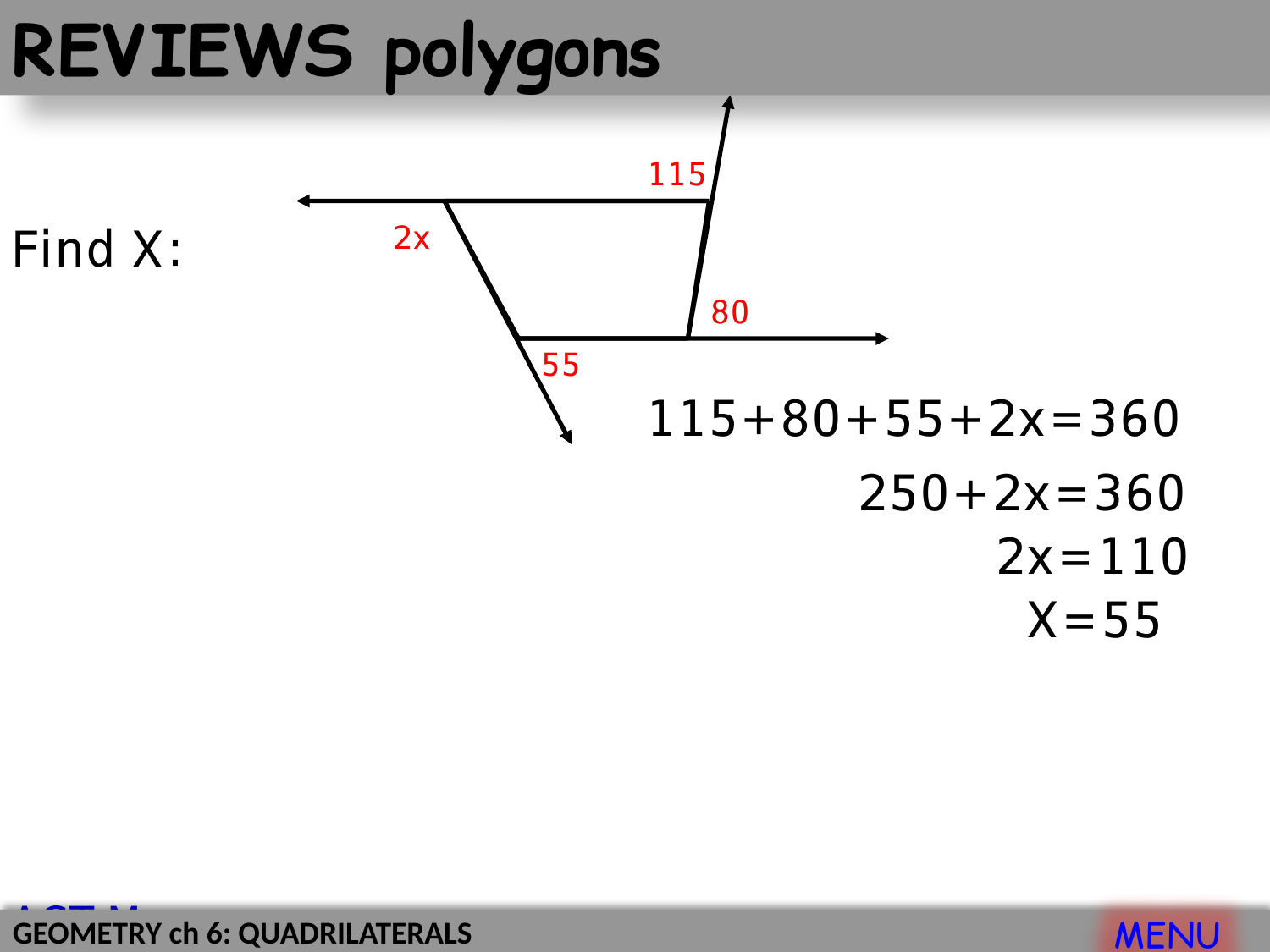

REVIEWS polygons

115

Find X:
2x
80

55
115+80+55+2x=360
250+2x=360
2x=110
X=55
ACT Menu
MENU
GEOMETRY ch 6: QUADRILATERALS